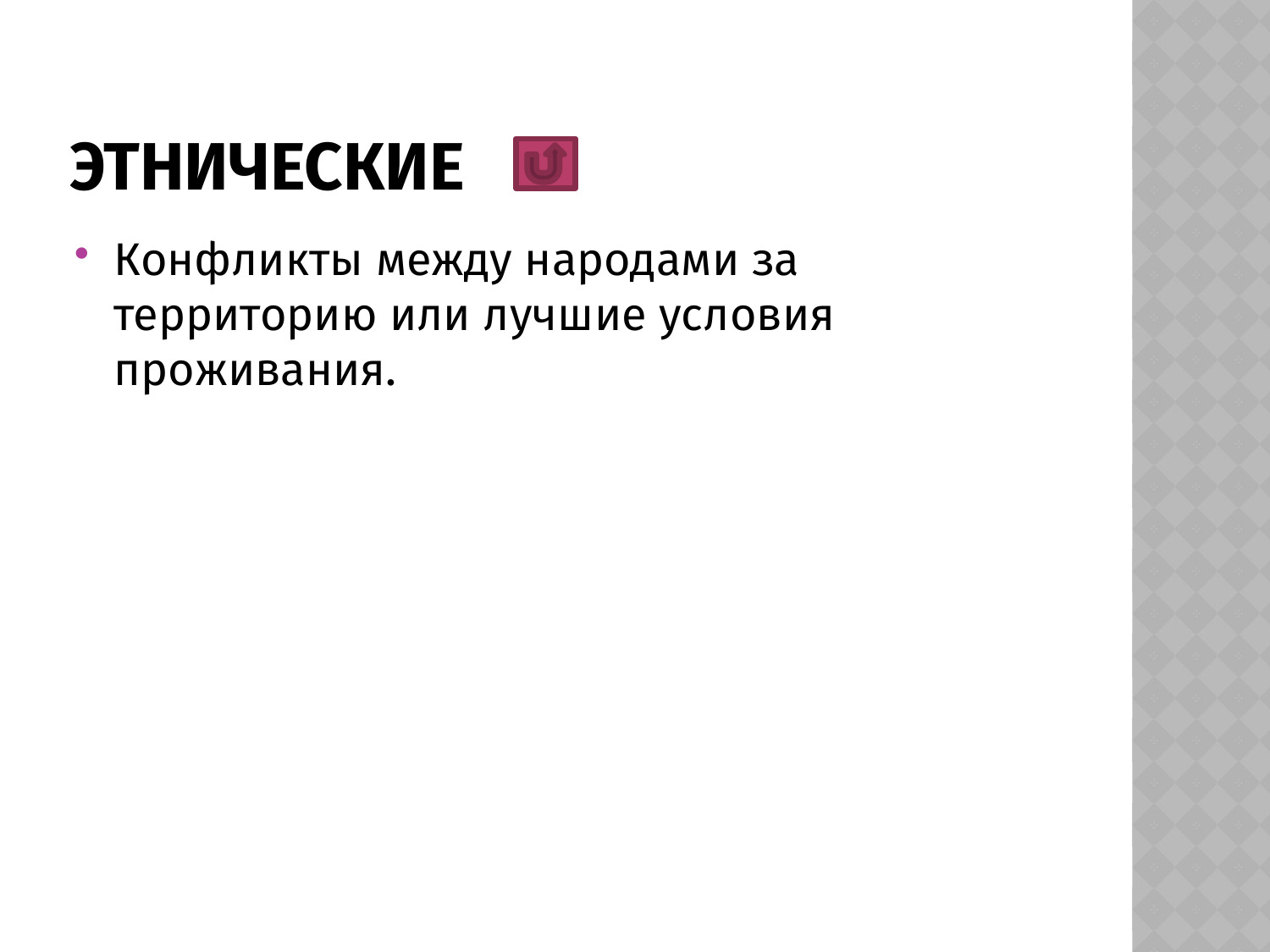

# этнические

Конфликты между народами за территорию или лучшие условия проживания.